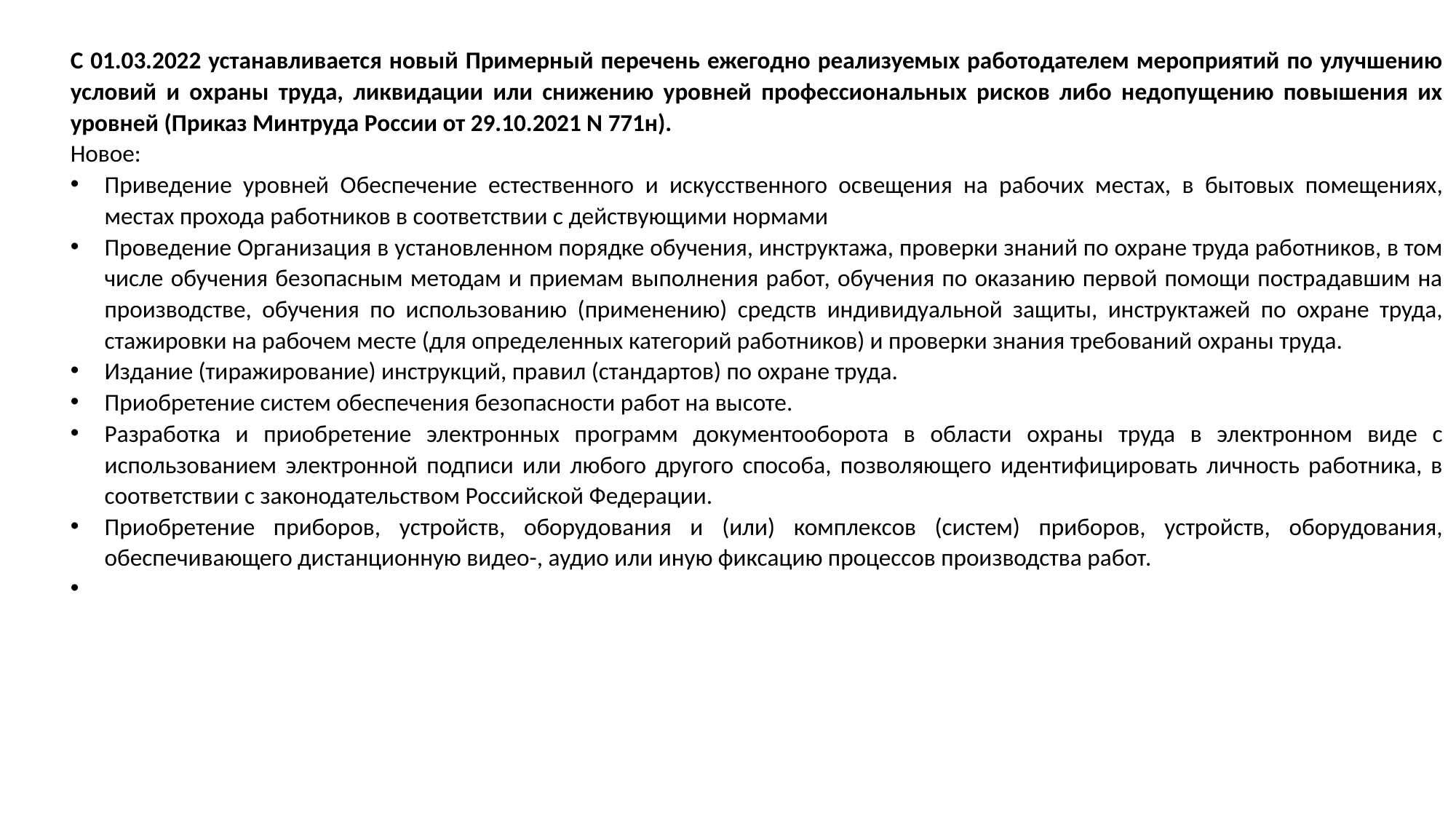

С 01.03.2022 устанавливается новый Примерный перечень ежегодно реализуемых работодателем мероприятий по улучшению условий и охраны труда, ликвидации или снижению уровней профессиональных рисков либо недопущению повышения их уровней (Приказ Минтруда России от 29.10.2021 N 771н).
Новое:
Приведение уровней Обеспечение естественного и искусственного освещения на рабочих местах, в бытовых помещениях, местах прохода работников в соответствии с действующими нормами
Проведение Организация в установленном порядке обучения, инструктажа, проверки знаний по охране труда работников, в том числе обучения безопасным методам и приемам выполнения работ, обучения по оказанию первой помощи пострадавшим на производстве, обучения по использованию (применению) средств индивидуальной защиты, инструктажей по охране труда, стажировки на рабочем месте (для определенных категорий работников) и проверки знания требований охраны труда.
Издание (тиражирование) инструкций, правил (стандартов) по охране труда.
Приобретение систем обеспечения безопасности работ на высоте.
Разработка и приобретение электронных программ документооборота в области охраны труда в электронном виде с использованием электронной подписи или любого другого способа, позволяющего идентифицировать личность работника, в соответствии с законодательством Российской Федерации.
Приобретение приборов, устройств, оборудования и (или) комплексов (систем) приборов, устройств, оборудования, обеспечивающего дистанционную видео-, аудио или иную фиксацию процессов производства работ.